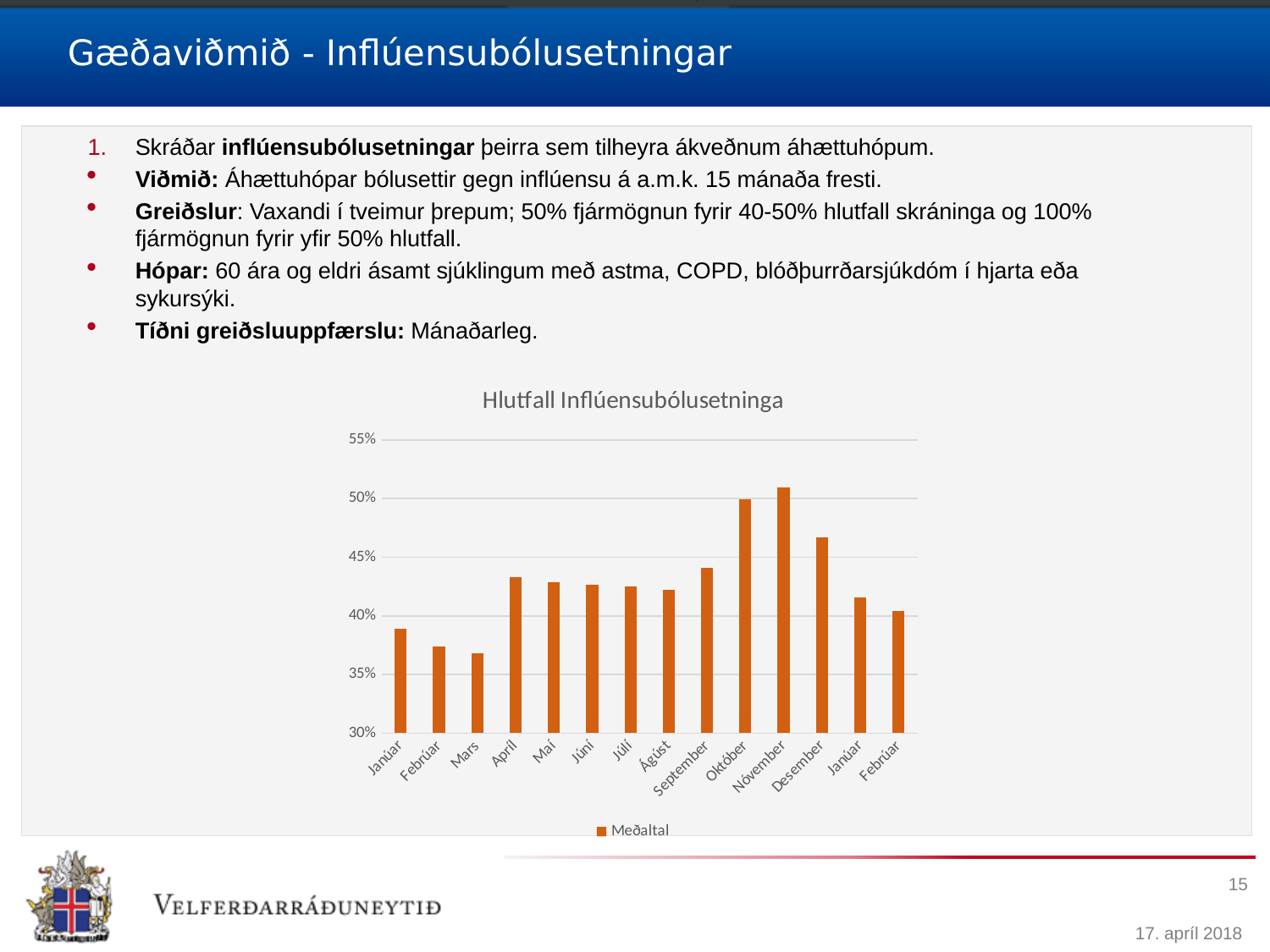

# Gæðaviðmið - Inflúensubólusetningar
Skráðar inflúensubólusetningar þeirra sem tilheyra ákveðnum áhættuhópum.
Viðmið: Áhættuhópar bólusettir gegn inflúensu á a.m.k. 15 mánaða fresti.
Greiðslur: Vaxandi í tveimur þrepum; 50% fjármögnun fyrir 40-50% hlutfall skráninga og 100% fjármögnun fyrir yfir 50% hlutfall.
Hópar: 60 ára og eldri ásamt sjúklingum með astma, COPD, blóðþurrðarsjúkdóm í hjarta eða sykursýki.
Tíðni greiðsluuppfærslu: Mánaðarleg.

[unsupported chart]

15
17. apríl 2018